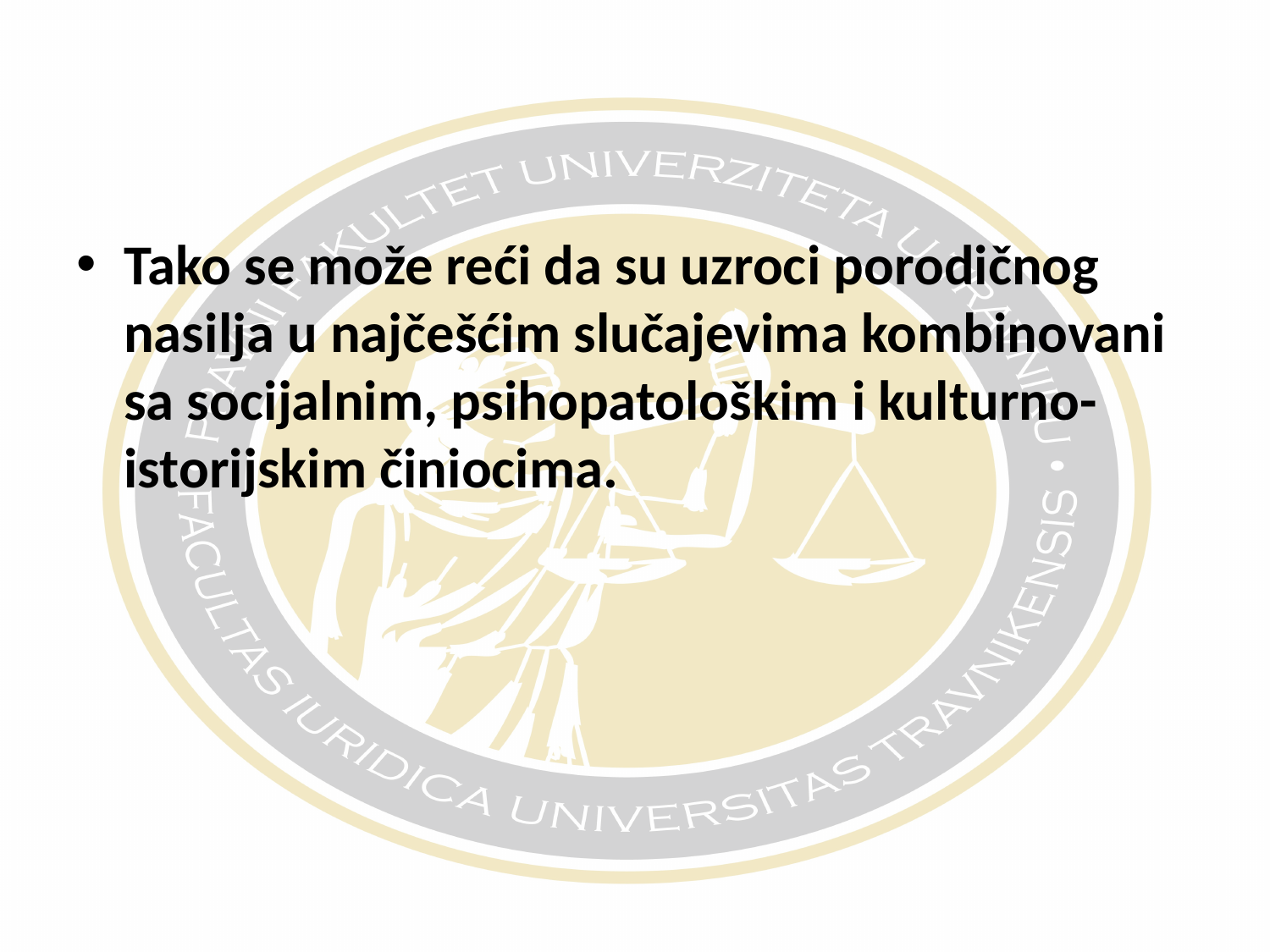

#
Tako se može reći da su uzroci porodičnog nasilja u najčešćim slučajevima kombinovani sa socijalnim, psihopatološkim i kulturno-istorijskim činiocima.